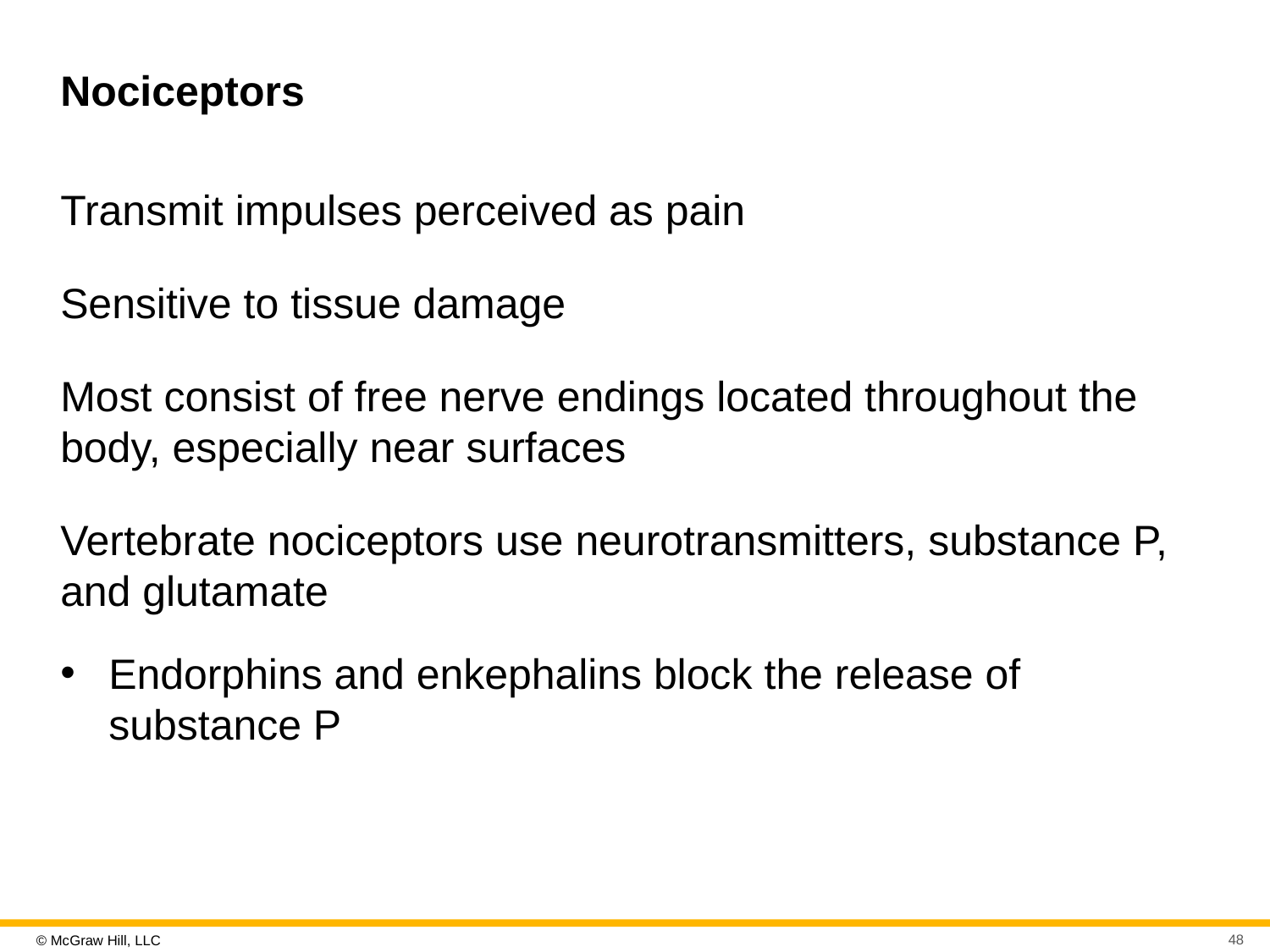

# Nociceptors
Transmit impulses perceived as pain
Sensitive to tissue damage
Most consist of free nerve endings located throughout the body, especially near surfaces
Vertebrate nociceptors use neurotransmitters, substance P, and glutamate
Endorphins and enkephalins block the release of substance P
48